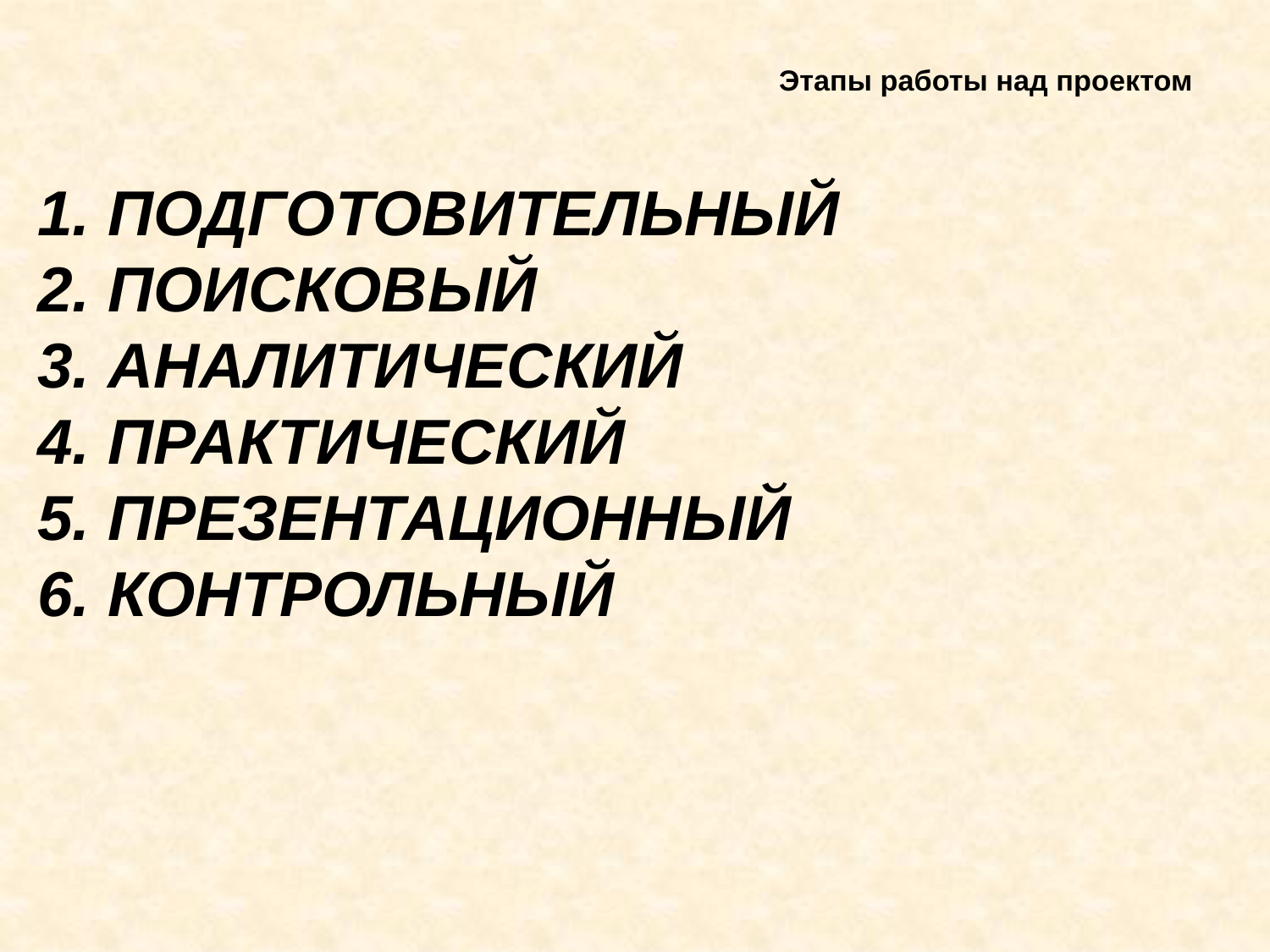

# Этапы работы над проектом
1. ПОДГОТОВИТЕЛЬНЫЙ
2. ПОИСКОВЫЙ
3. АНАЛИТИЧЕСКИЙ
4. ПРАКТИЧЕСКИЙ
5. ПРЕЗЕНТАЦИОННЫЙ
6. КОНТРОЛЬНЫЙ